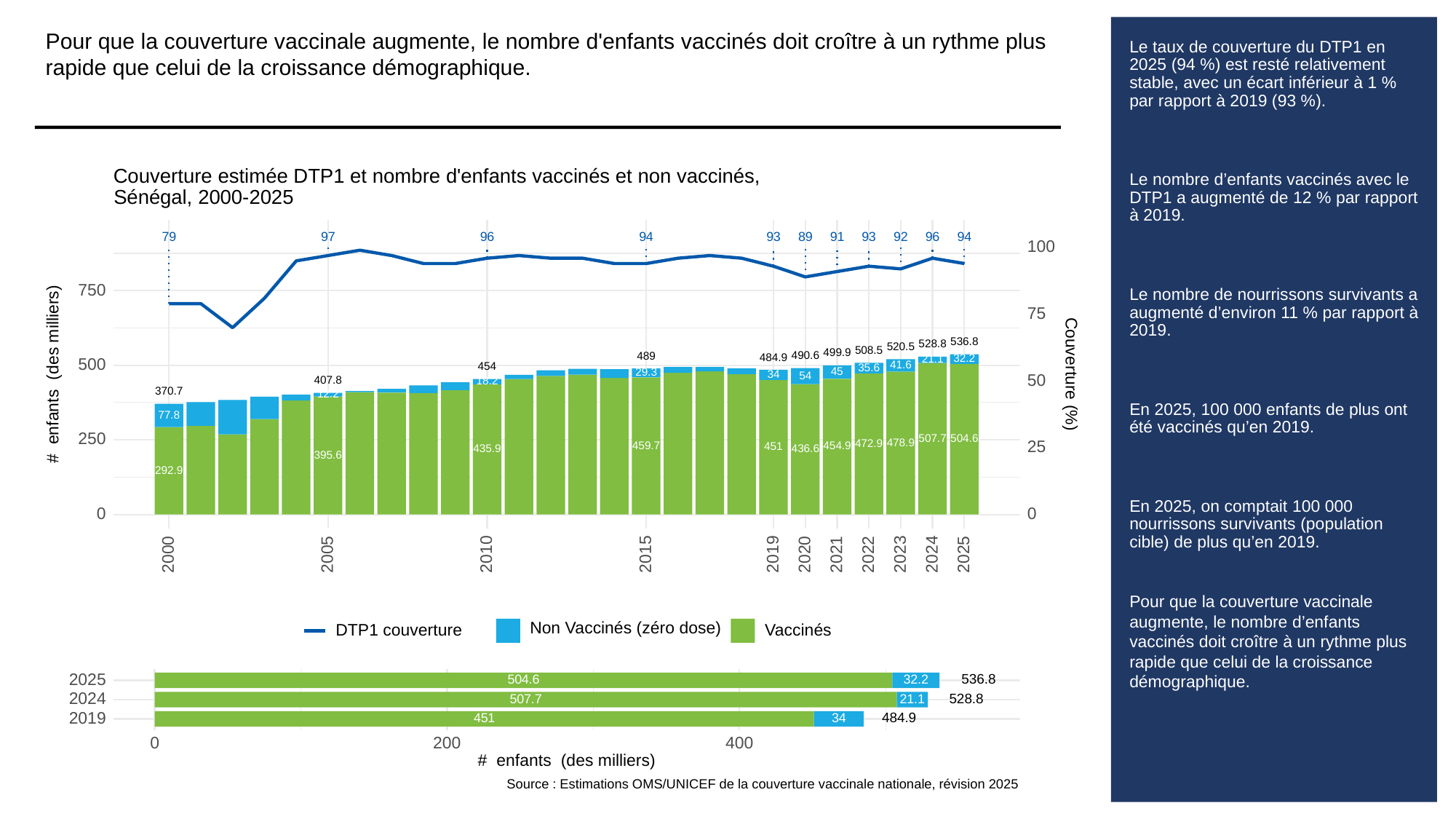

Pour que la couverture vaccinale augmente, le nombre d'enfants vaccinés doit croître à un rythme plus rapide que celui de la croissance démographique.
# Le taux de couverture du DTP1 en 2025 (94 %) est resté relativement stable, avec un écart inférieur à 1 % par rapport à 2019 (93 %).

Le nombre d’enfants vaccinés avec le DTP1 a augmenté de 12 % par rapport à 2019.

Le nombre de nourrissons survivants a augmenté d’environ 11 % par rapport à 2019.

En 2025, 100 000 enfants de plus ont été vaccinés qu’en 2019.

En 2025, on comptait 100 000 nourrissons survivants (population cible) de plus qu’en 2019.

Pour que la couverture vaccinale augmente, le nombre d’enfants vaccinés doit croître à un rythme plus rapide que celui de la croissance démographique.

Couverture estimée DTP1 et nombre d'enfants vaccinés et non vaccinés,
Sénégal, 2000-2025

93
93
79
97
96
94
89
91
92
96
94
100

750

75

536.8
528.8
520.5
508.5
499.9
490.6
489
484.9

32.2
21.1

500

41.6

454

35.6

#  enfants  (des milliers)
Couverture (%)

45

29.3

34

54

50

407.8

18.2

370.7

12.2

77.8

250

507.7
504.6
478.9
472.9

25
459.7
454.9
451
436.6
435.9
395.6
292.9

0
0

2023
2000
2005
2010
2015
2019
2020
2021
2022
2024
2025

Non Vaccinés (zéro dose)
Vaccinés
DTP1 couverture

2025
536.8
32.2
504.6

2024
528.8
507.7
21.1

2019
484.9
34
451

0
200
400
#  enfants  (des milliers)
Source : Estimations OMS/UNICEF de la couverture vaccinale nationale, révision 2025